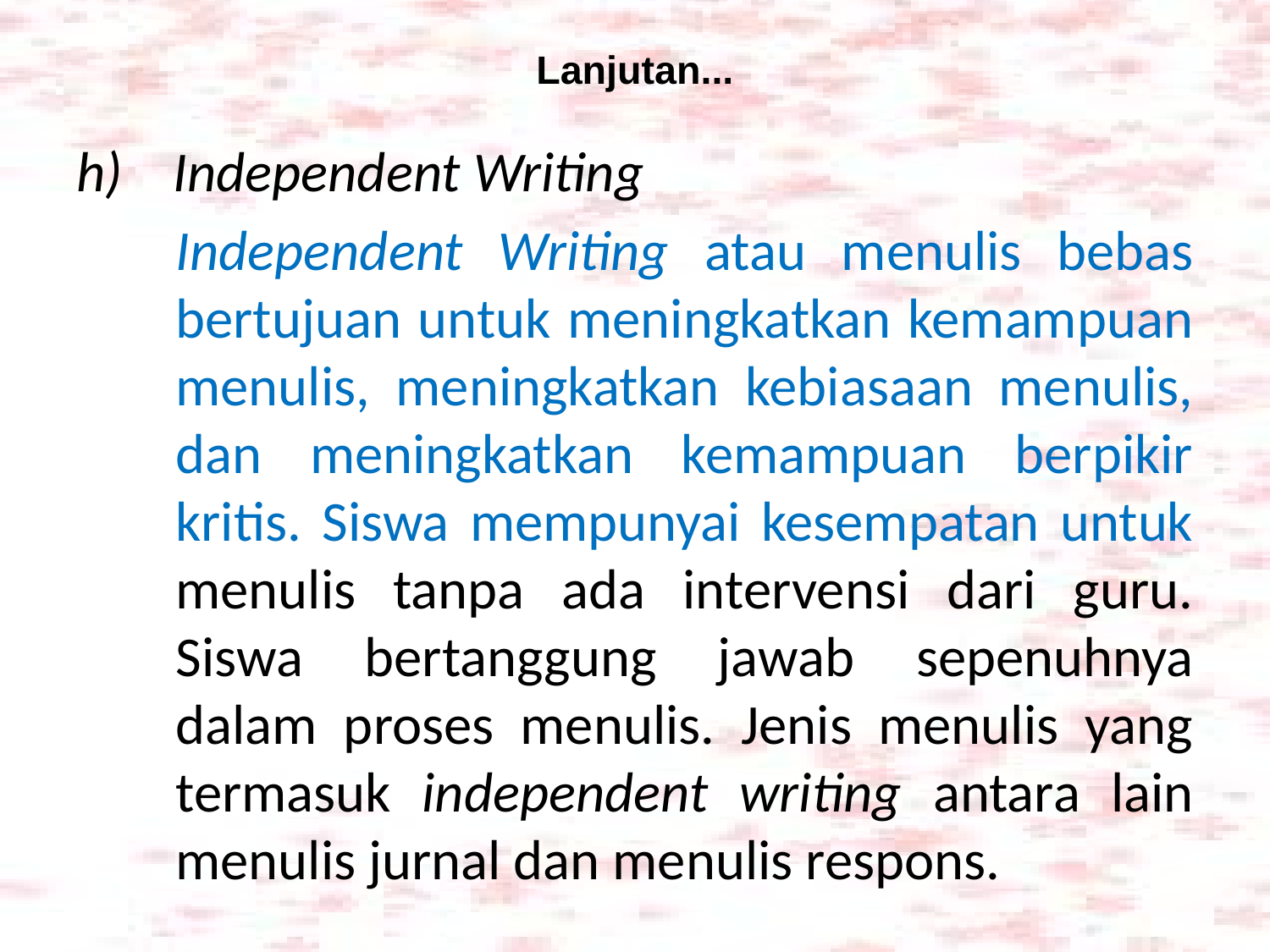

# Lanjutan...
h)    Independent Writing
	Independent Writing atau menulis bebas bertujuan untuk meningkatkan kemampuan menulis, meningkatkan kebiasaan menulis, dan meningkatkan kemampuan berpikir kritis. Siswa mempunyai kesempatan untuk menulis tanpa ada intervensi dari guru. Siswa bertanggung jawab sepenuhnya dalam proses menulis. Jenis menulis yang termasuk independent writing antara lain menulis jurnal dan menulis respons.